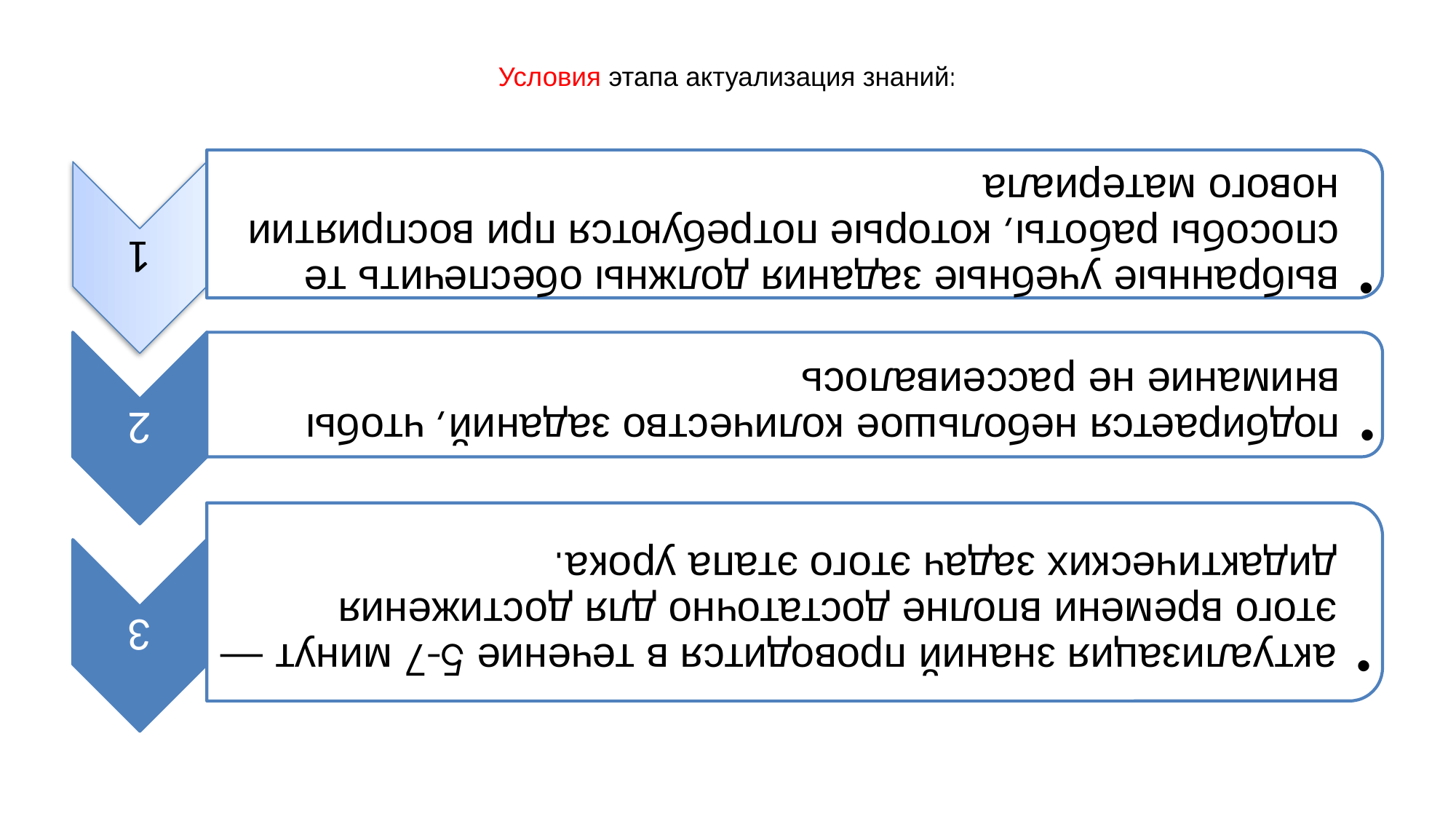

# Условия этапа актуализация знаний:
1
выбранные учебные задания должны обеспечить те способы работы, которые потребуются при восприятии нового материала
2
подбирается небольшое количество заданий, чтобы внимание не рассеивалось
3
актуализация знаний проводится в течение 5-7 минут — этого времени вполне достаточно для достижения дидактических задач этого этапа урока.